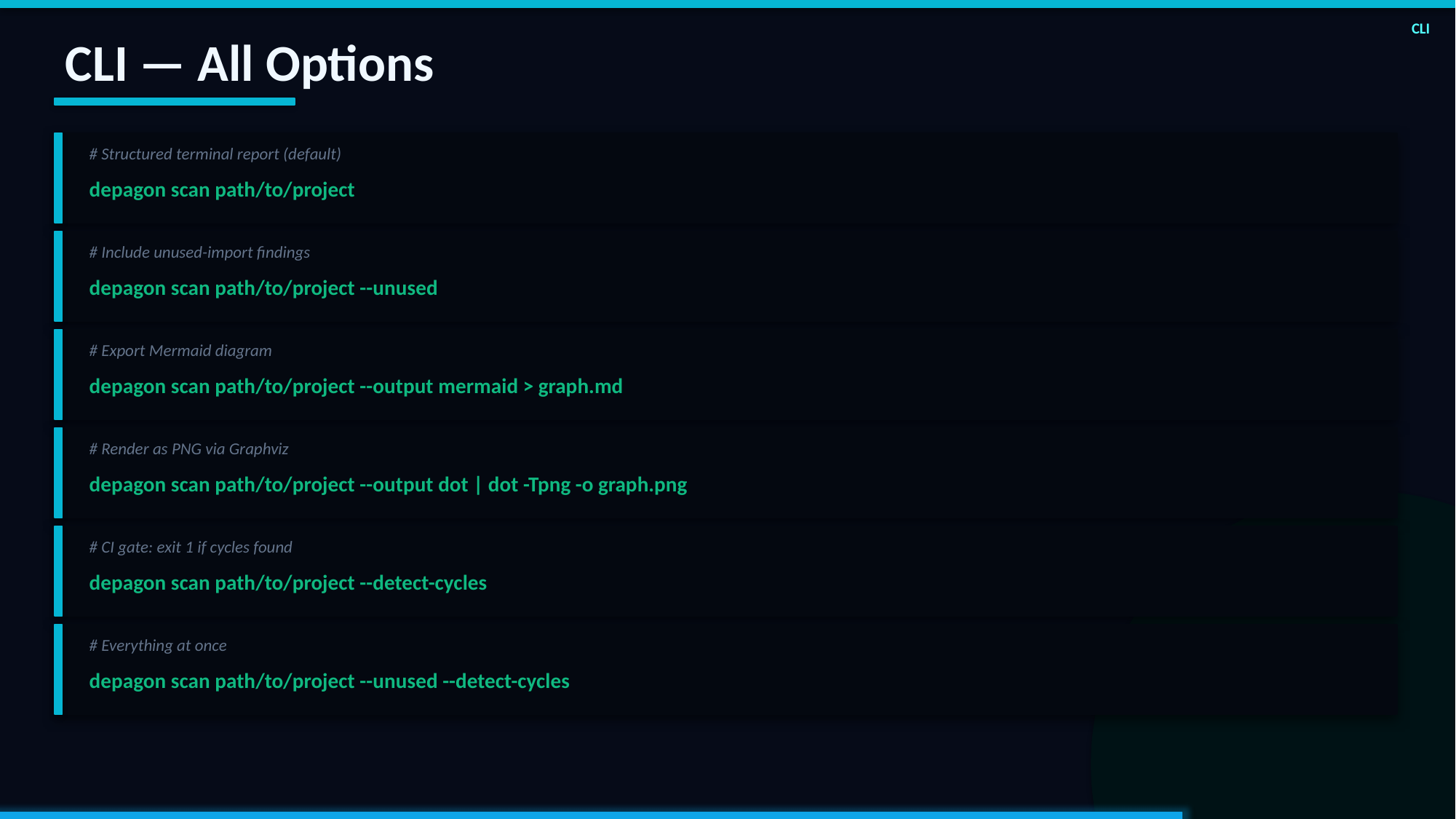

CLI
CLI — All Options

# Structured terminal report (default)
depagon scan path/to/project

# Include unused-import findings
depagon scan path/to/project --unused

# Export Mermaid diagram
depagon scan path/to/project --output mermaid > graph.md

# Render as PNG via Graphviz
depagon scan path/to/project --output dot | dot -Tpng -o graph.png

# CI gate: exit 1 if cycles found
depagon scan path/to/project --detect-cycles

# Everything at once
depagon scan path/to/project --unused --detect-cycles